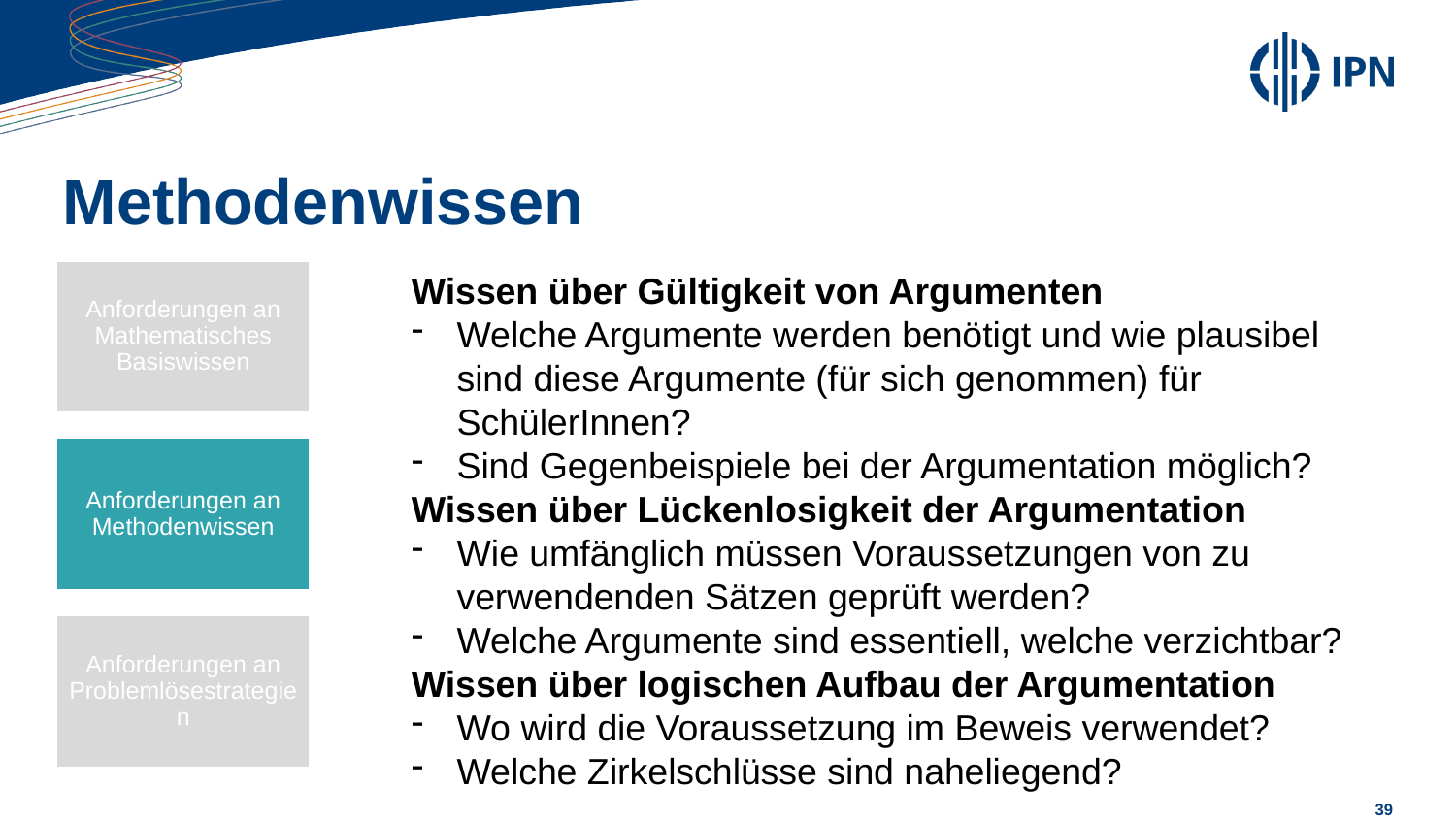

# Methodenwissen
Wissen über Gültigkeit von Argumenten
Welche Argumente werden benötigt und wie plausibel sind diese Argumente (für sich genommen) für SchülerInnen?
Sind Gegenbeispiele bei der Argumentation möglich?
Wissen über Lückenlosigkeit der Argumentation
Wie umfänglich müssen Voraussetzungen von zu verwendenden Sätzen geprüft werden?
Welche Argumente sind essentiell, welche verzichtbar?
Wissen über logischen Aufbau der Argumentation
Wo wird die Voraussetzung im Beweis verwendet?
Welche Zirkelschlüsse sind naheliegend?
Anforderungen an Mathematisches Basiswissen
Anforderungen an Methodenwissen
Anforderungen an Problemlösestrategien

39